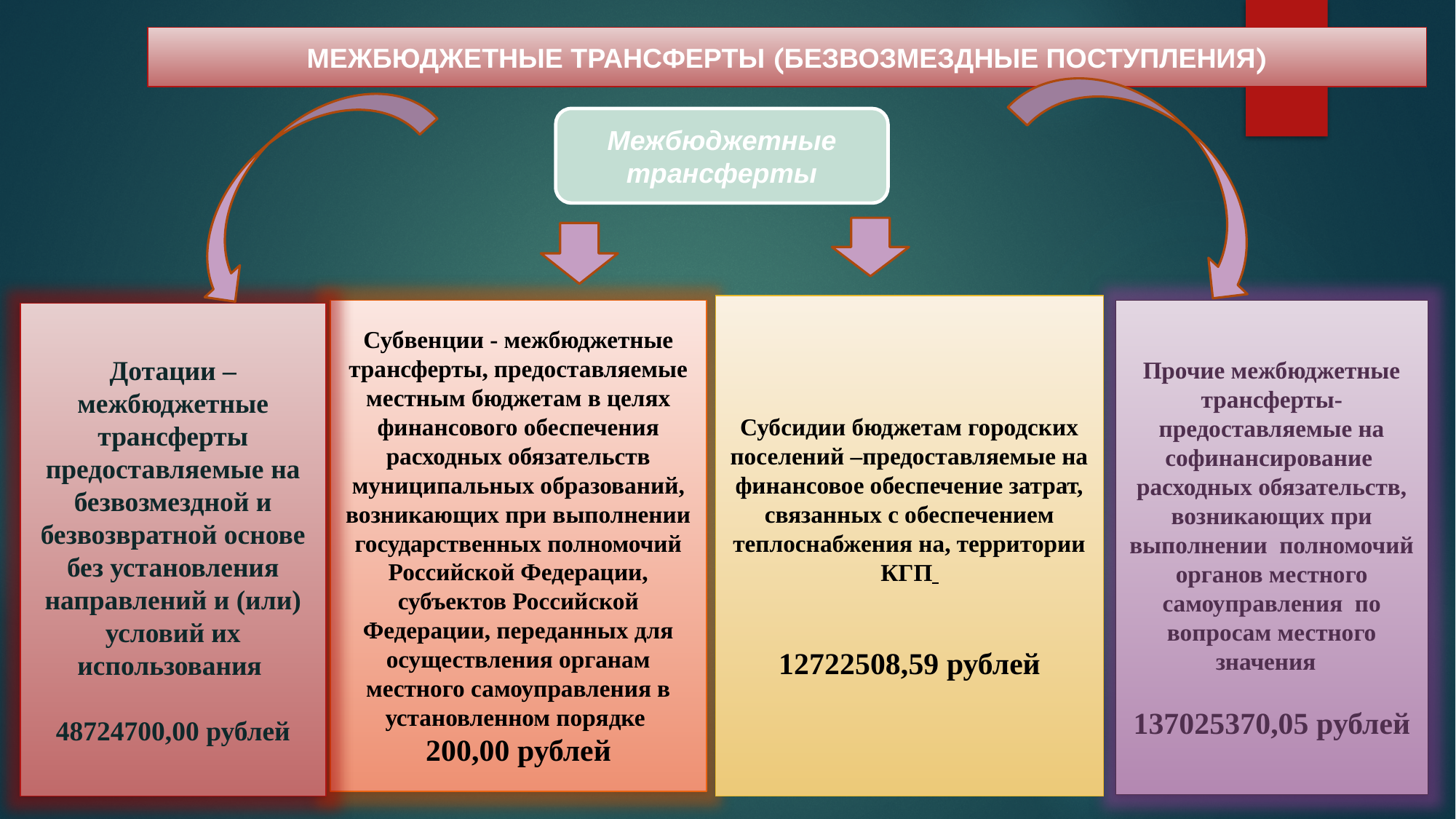

МЕЖБЮДЖЕТНЫЕ ТРАНСФЕРТЫ (БЕЗВОЗМЕЗДНЫЕ ПОСТУПЛЕНИЯ)

Межбюджетные трансферты

Субсидии бюджетам городских поселений –предоставляемые на финансовое обеспечение затрат, связанных с обеспечением теплоснабжения на, территории КГП

12722508,59 рублей
Субвенции - межбюджетные трансферты, предоставляемые местным бюджетам в целях финансового обеспечения расходных обязательств муниципальных образований, возникающих при выполнении государственных полномочий Российской Федерации, субъектов Российской Федерации, переданных для осуществления органам местного самоуправления в установленном порядке  200,00 рублей
Прочие межбюджетные трансферты- предоставляемые на софинансирование  расходных обязательств, возникающих при выполнении  полномочий органов местного самоуправления  по вопросам местного значения

137025370,05 рублей
Дотации – межбюджетные трансферты предоставляемые на безвозмездной и безвозвратной основе без установления направлений и (или) условий их использования

48724700,00 рублей